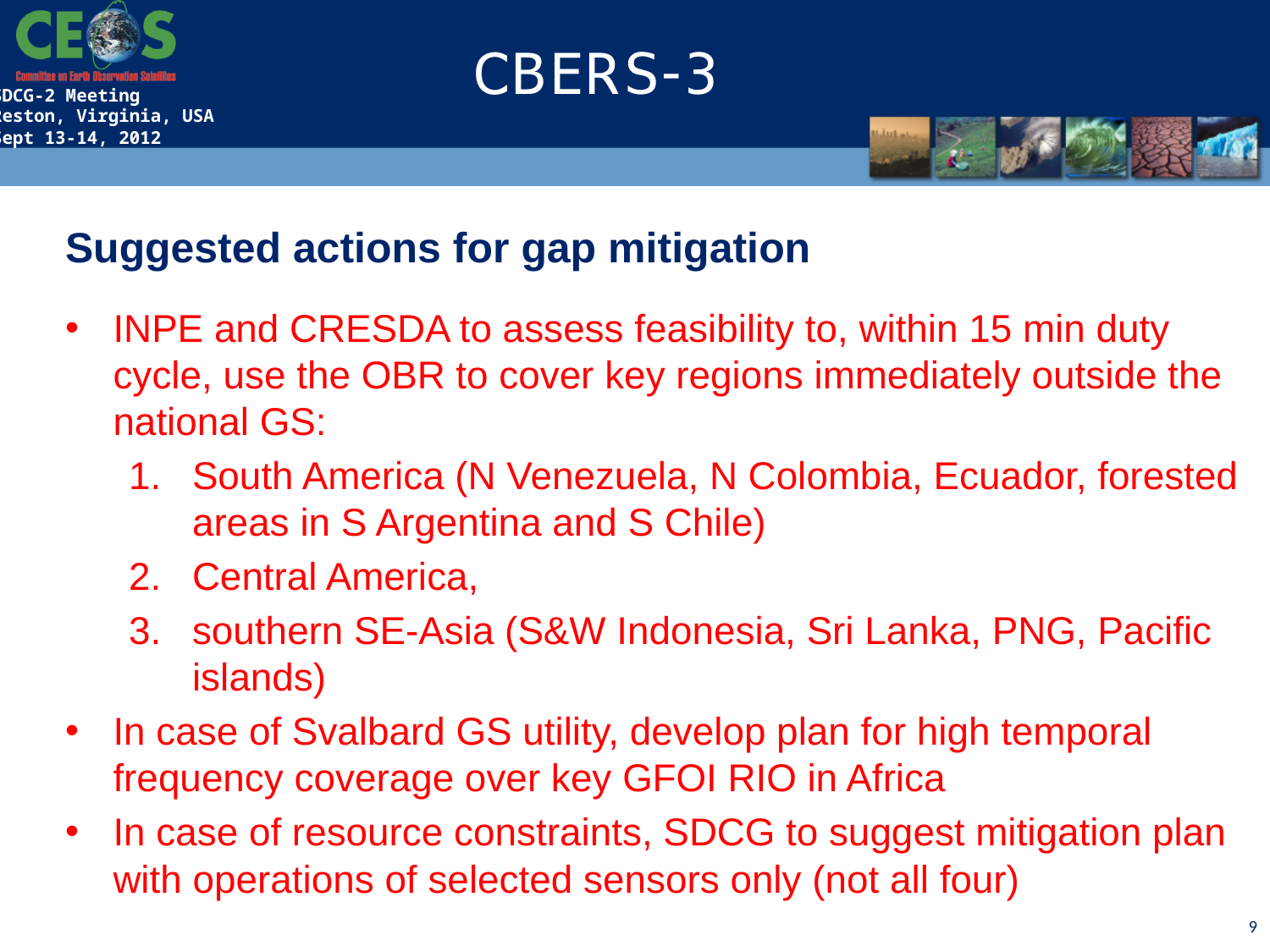

CBERS-3
Suggested actions for gap mitigation

INPE and CRESDA to assess feasibility to, within 15 min duty cycle, use the OBR to cover key regions immediately outside the national GS:
South America (N Venezuela, N Colombia, Ecuador, forested areas in S Argentina and S Chile)
Central America,
southern SE-Asia (S&W Indonesia, Sri Lanka, PNG, Pacific islands)
In case of Svalbard GS utility, develop plan for high temporal frequency coverage over key GFOI RIO in Africa
In case of resource constraints, SDCG to suggest mitigation plan with operations of selected sensors only (not all four)
9